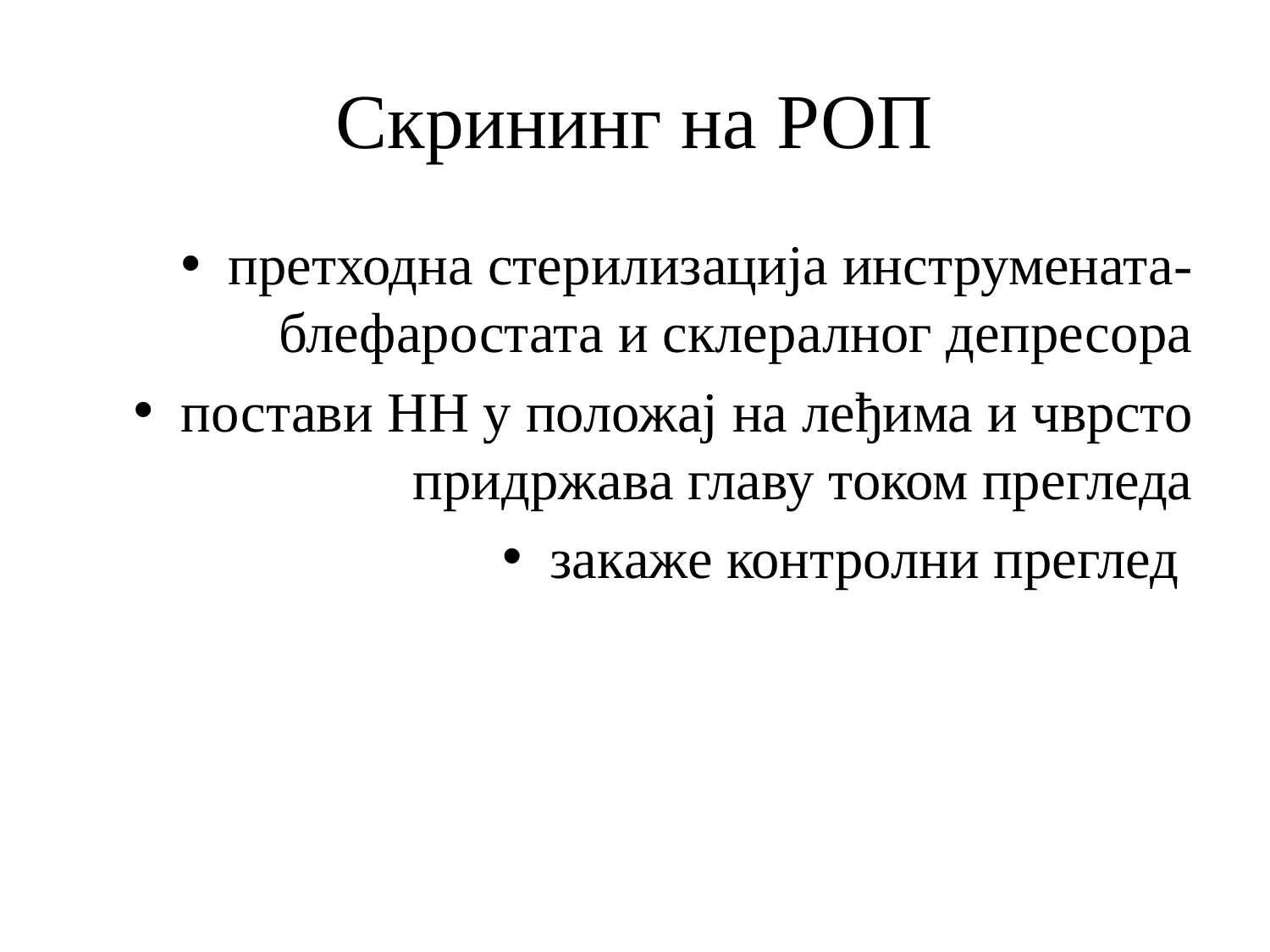

# Скрининг на РОП
претходна стерилизација инструмената-блефаростата и склералног депресора
постави НН у положај на леђима и чврсто придржава главу током прегледа
закаже контролни преглед